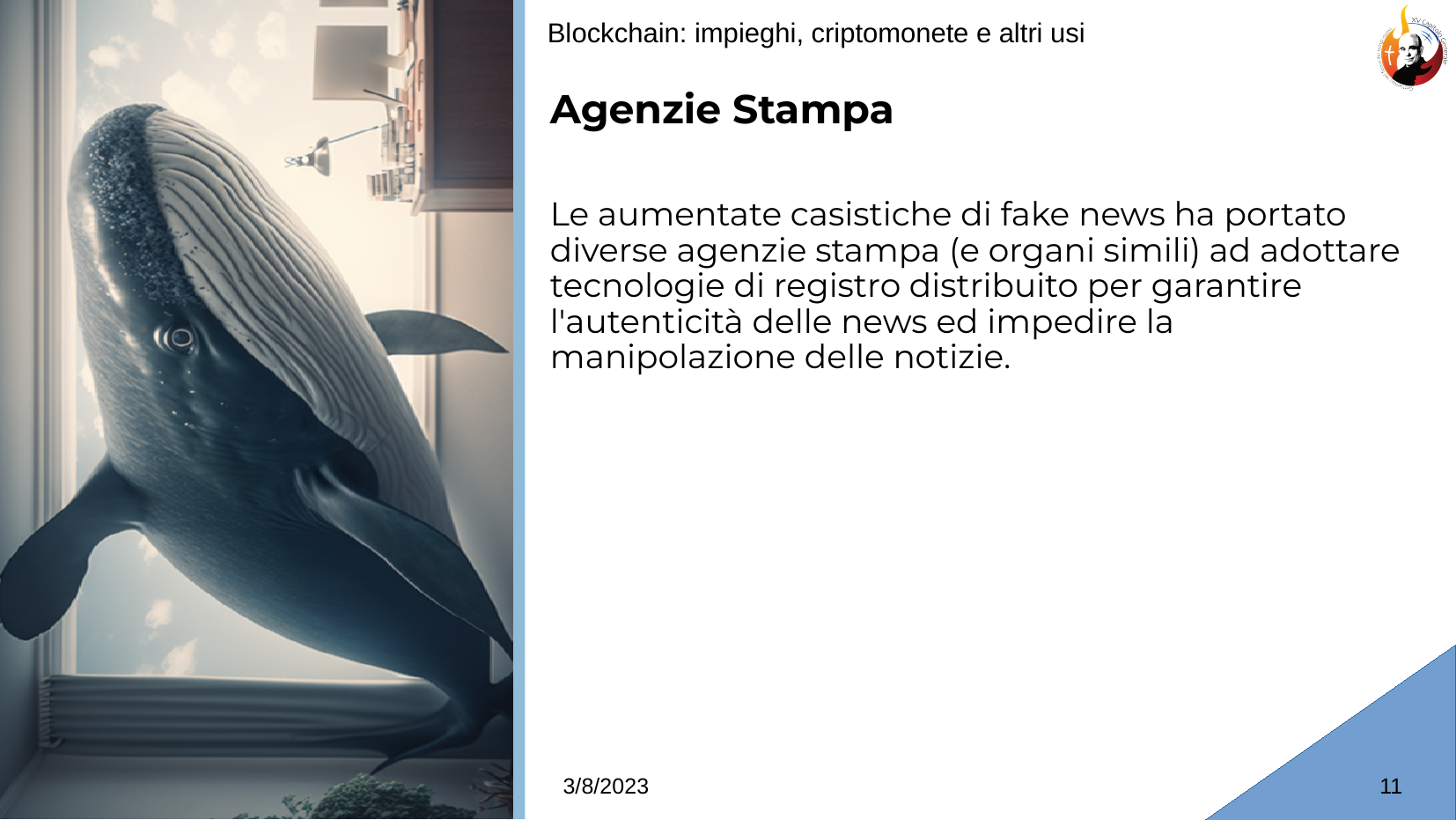

Blockchain: impieghi, criptomonete e altri usi
# Agenzie Stampa
Le aumentate casistiche di fake news ha portato diverse agenzie stampa (e organi simili) ad adottare tecnologie di registro distribuito per garantire l'autenticità delle news ed impedire la manipolazione delle notizie.